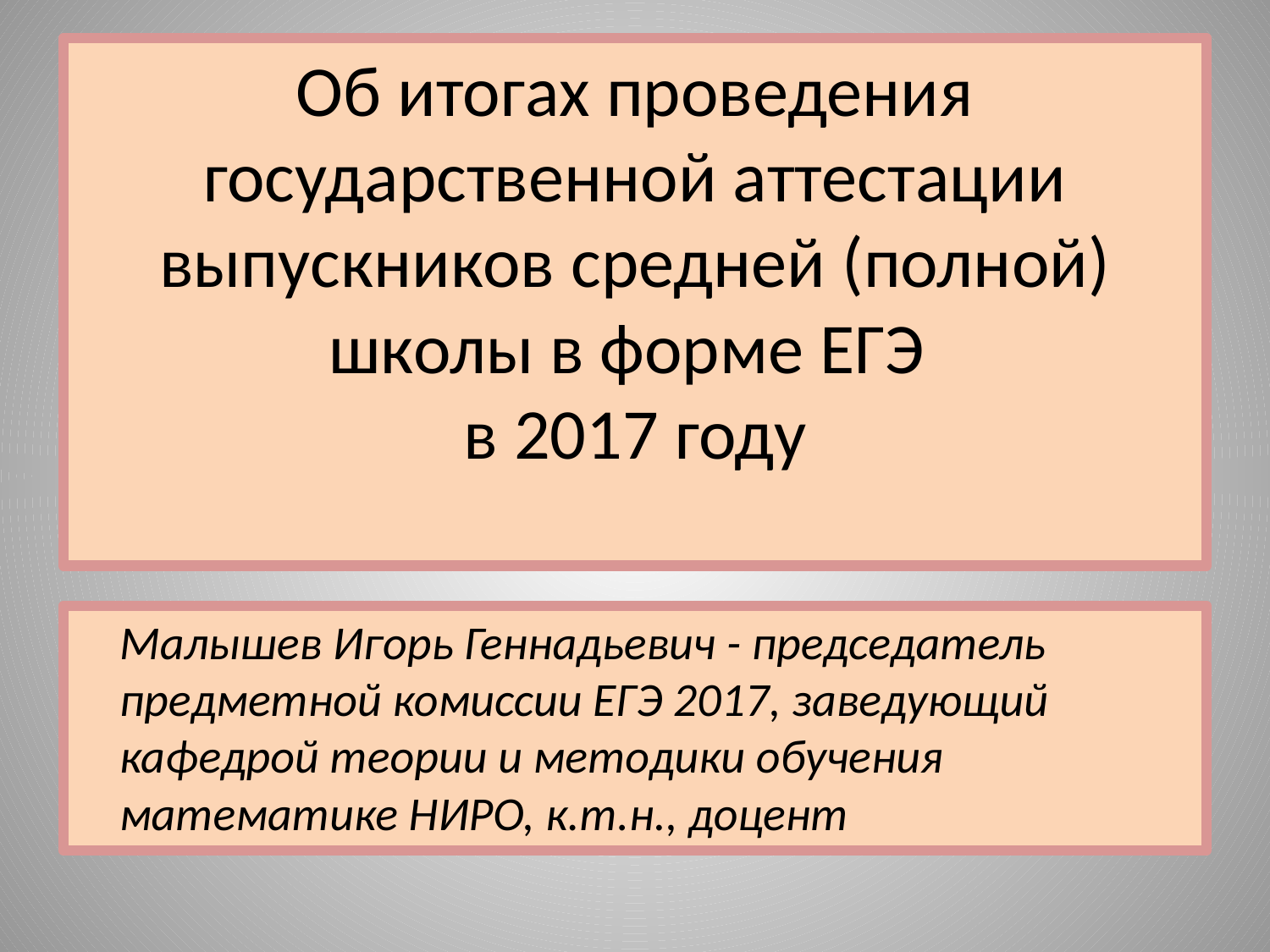

# Об итогах проведения государственной аттестации выпускников средней (полной) школы в форме ЕГЭ в 2017 году
    Малышев Игорь Геннадьевич - председатель предметной комиссии ЕГЭ 2017, заведующий кафедрой теории и методики обучения математике НИРО, к.т.н., доцент